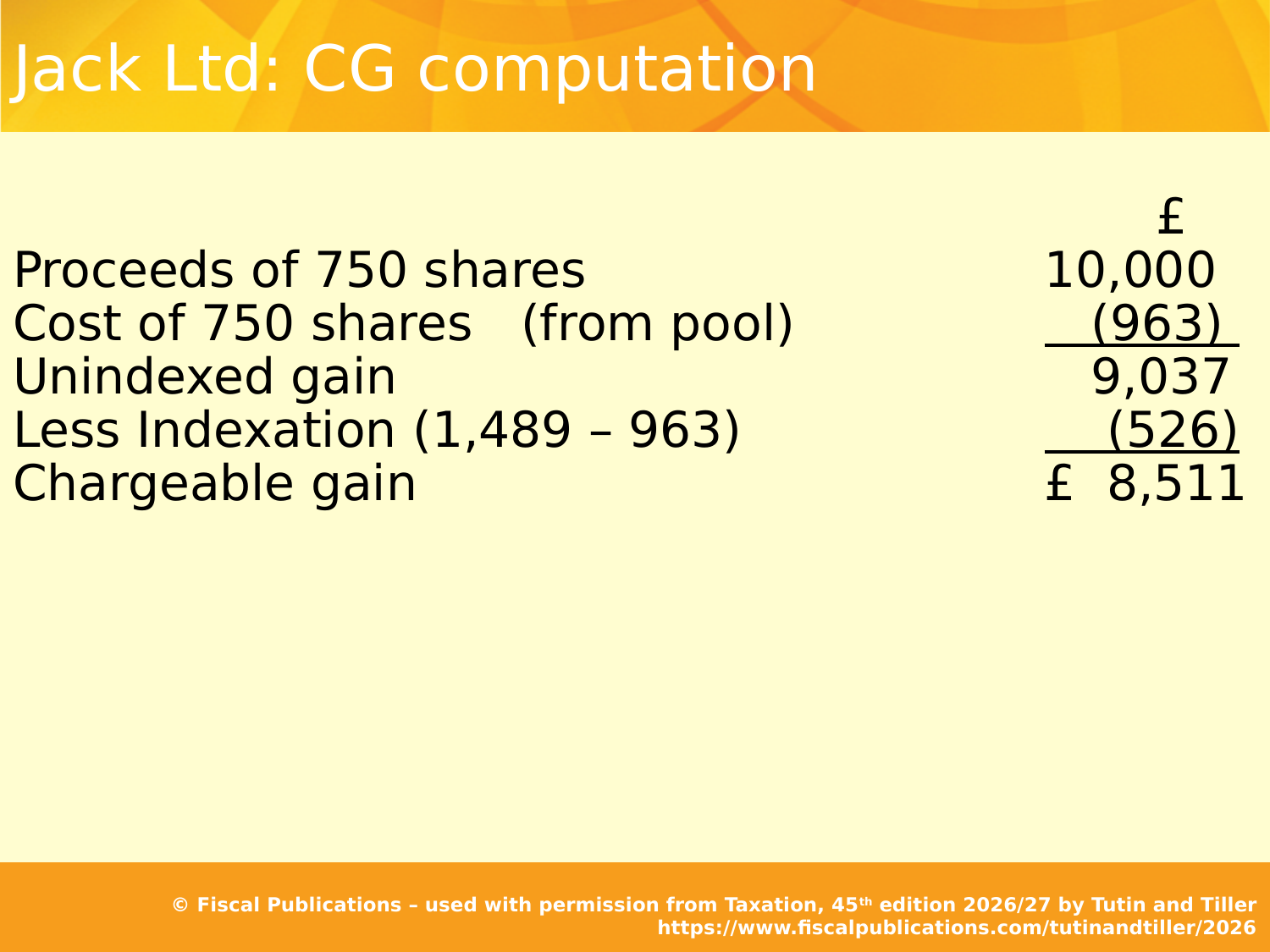

# Jack Ltd: CG computation
																		£
Proceeds of 750 shares				 10,000
Cost of 750 shares	(from pool)		    (963)
Unindexed gain					    9,037
Less Indexation (1,489 – 963)			     (526)
Chargeable gain					 £  8,511